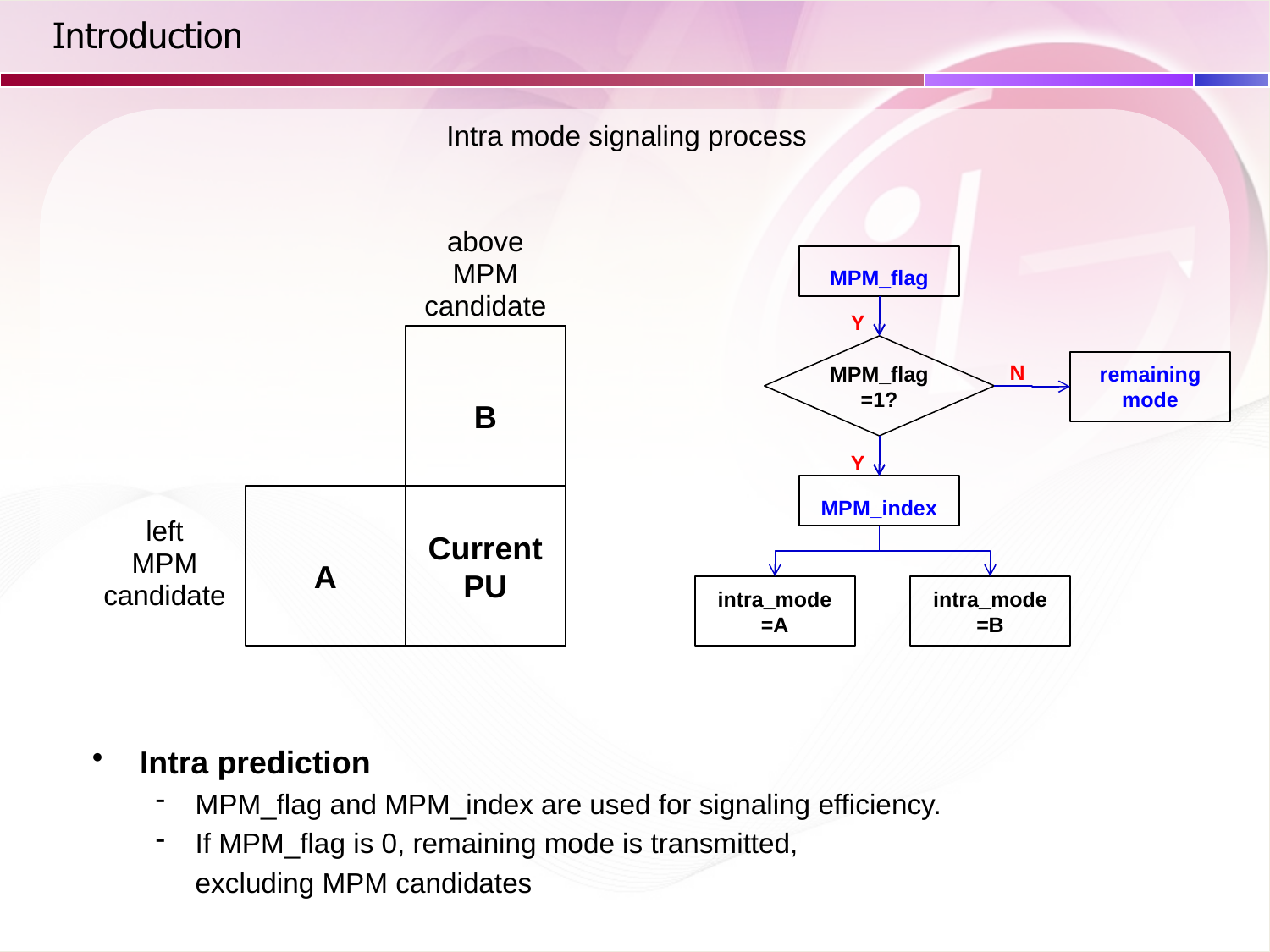

# Introduction
Intra mode signaling process
above
MPM
candidate
MPM_flag
Y
B

MPM_flag
=1?
N
remaining
mode
Y
MPM_index
A
Current
PU
left
MPM
candidate
intra_mode
=A
intra_mode
=B
Intra prediction
MPM_flag and MPM_index are used for signaling efficiency.
If MPM_flag is 0, remaining mode is transmitted,
	excluding MPM candidates